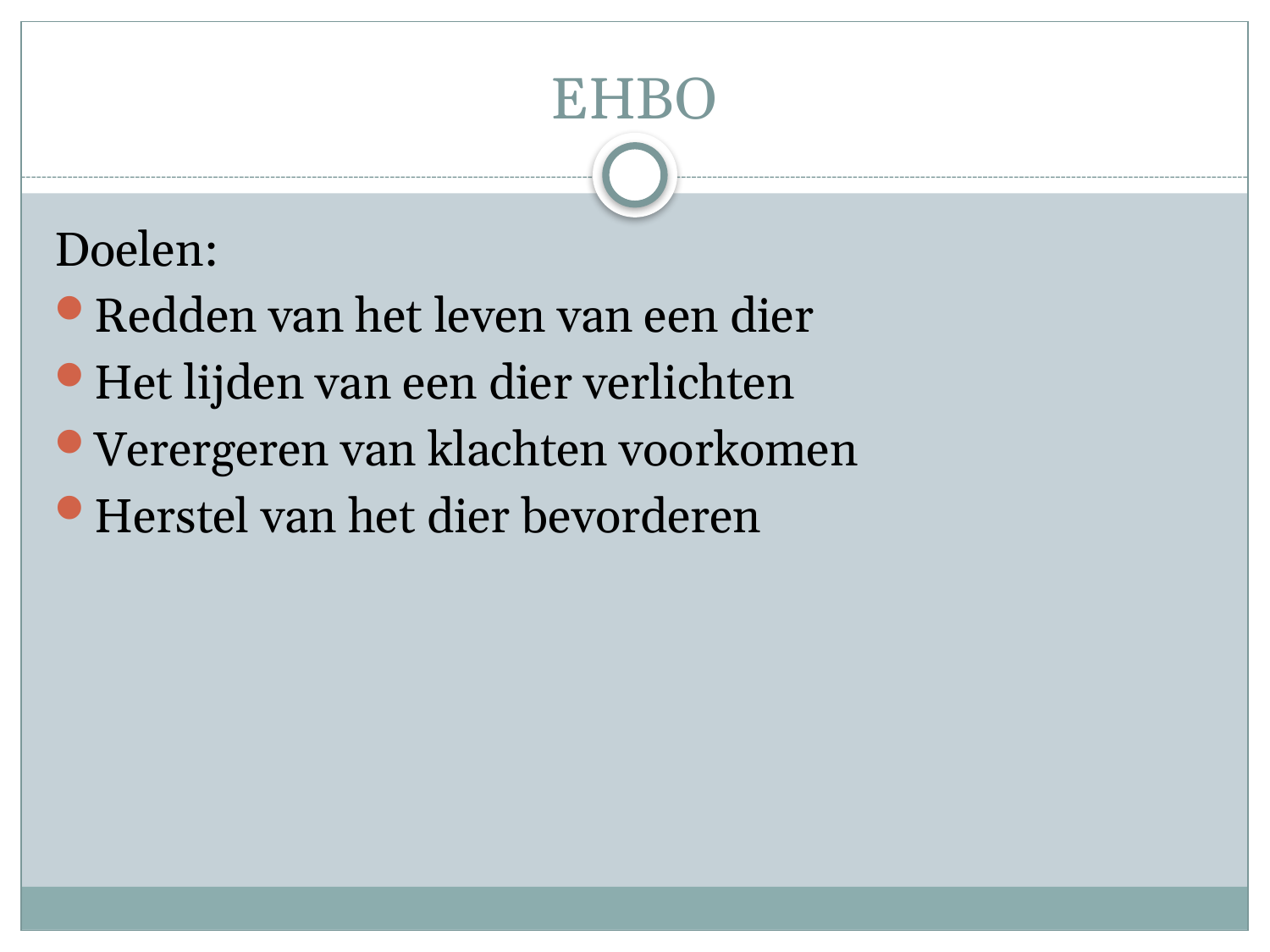

# EHBO
Doelen:
Redden van het leven van een dier
Het lijden van een dier verlichten
Verergeren van klachten voorkomen
Herstel van het dier bevorderen